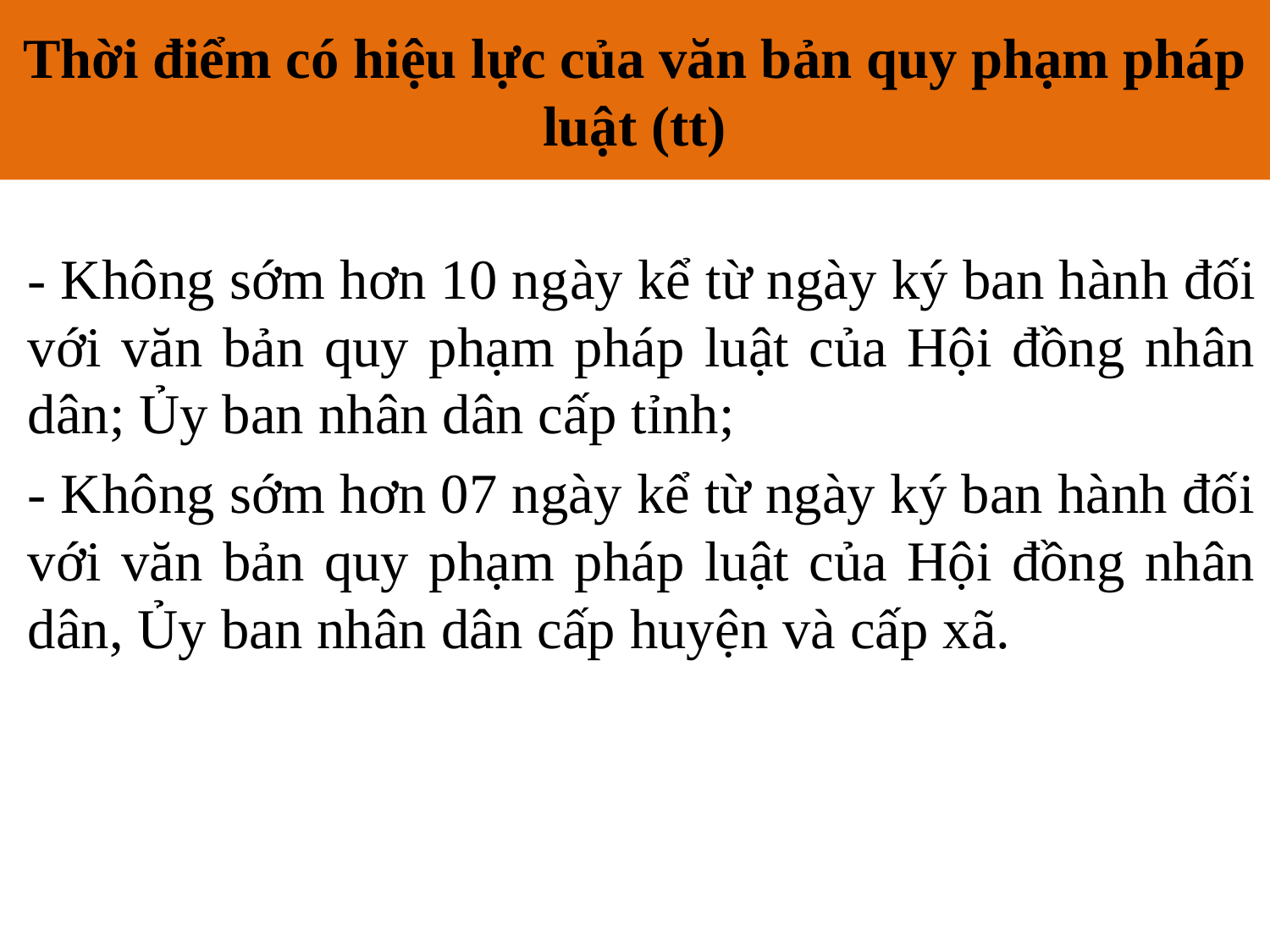

Thời điểm có hiệu lực của văn bản quy phạm pháp luật (tt)
# III. Hiệu lực và nguyên tắc áp dụng văn bản quản lý nhà nước
- Không sớm hơn 10 ngày kể từ ngày ký ban hành đối với văn bản quy phạm pháp luật của Hội đồng nhân dân; Ủy ban nhân dân cấp tỉnh;
- Không sớm hơn 07 ngày kể từ ngày ký ban hành đối với văn bản quy phạm pháp luật của Hội đồng nhân dân, Ủy ban nhân dân cấp huyện và cấp xã.